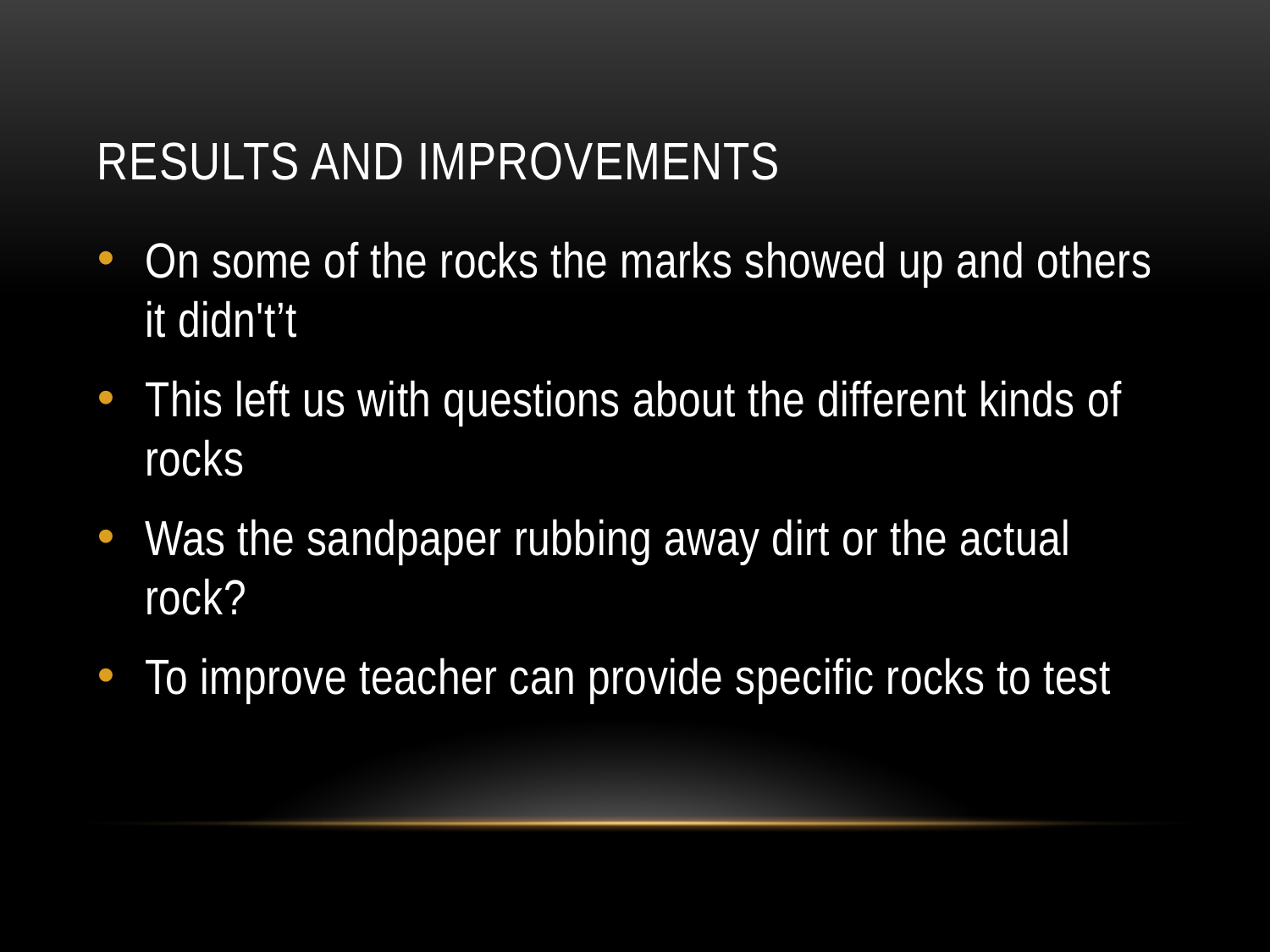

# Results and improvements
On some of the rocks the marks showed up and others it didn't’t
This left us with questions about the different kinds of rocks
Was the sandpaper rubbing away dirt or the actual rock?
To improve teacher can provide specific rocks to test